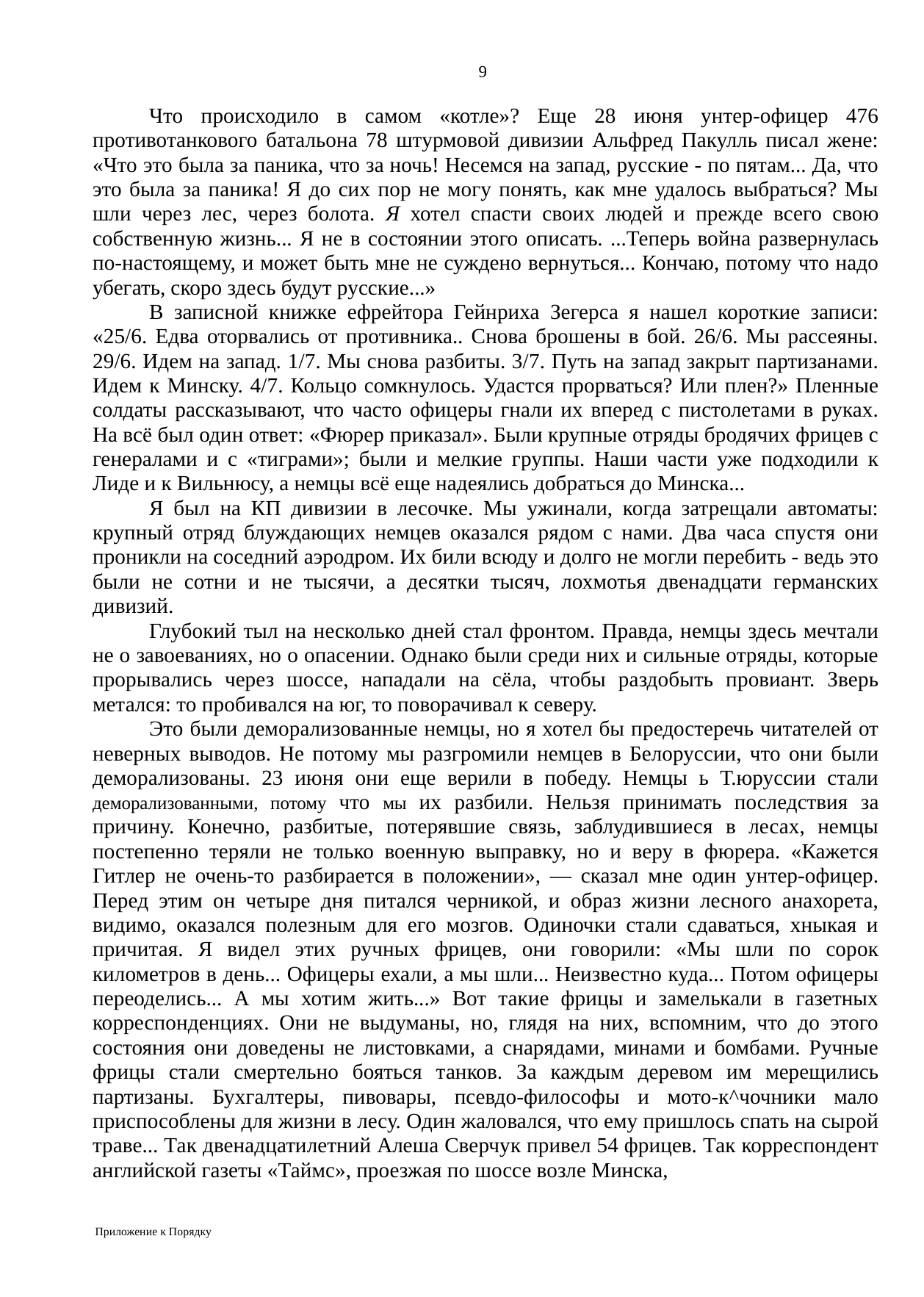

9
Что происходило в самом «котле»? Еще 28 июня унтер-офицер 476 противотанкового батальона 78 штурмовой дивизии Альфред Пакулль писал жене: «Что это была за паника, что за ночь! Несемся на запад, русские - по пятам... Да, что это была за паника! Я до сих пор не могу понять, как мне удалось выбраться? Мы шли через лес, через болота. Я хотел спасти своих людей и прежде всего свою собственную жизнь... Я не в состоянии этого описать. ...Теперь война развернулась по-настоящему, и может быть мне не суждено вернуться... Кончаю, потому что надо убегать, скоро здесь будут русские...»
В записной книжке ефрейтора Гейнриха Зегерса я нашел короткие записи: «25/6. Едва оторвались от противника.. Снова брошены в бой. 26/6. Мы рассеяны. 29/6. Идем на запад. 1/7. Мы снова разбиты. 3/7. Путь на запад закрыт партизанами. Идем к Минску. 4/7. Кольцо сомкнулось. Удастся прорваться? Или плен?» Пленные солдаты рассказывают, что часто офицеры гнали их вперед с пистолетами в руках. На всё был один ответ: «Фюрер приказал». Были крупные отряды бродячих фрицев с генералами и с «тиграми»; были и мелкие группы. Наши части уже подходили к Лиде и к Вильнюсу, а немцы всё еще надеялись добраться до Минска...
Я был на КП дивизии в лесочке. Мы ужинали, когда затрещали автоматы: крупный отряд блуждающих немцев оказался рядом с нами. Два часа спустя они проникли на соседний аэродром. Их били всюду и долго не могли перебить - ведь это были не сотни и не тысячи, а десятки тысяч, лохмотья двенадцати германских дивизий.
Глубокий тыл на несколько дней стал фронтом. Правда, немцы здесь мечтали не о завоеваниях, но о опасении. Однако были среди них и сильные отряды, которые прорывались через шоссе, нападали на сёла, чтобы раздобыть провиант. Зверь метался: то пробивался на юг, то поворачивал к северу.
Это были деморализованные немцы, но я хотел бы предостеречь читателей от неверных выводов. Не потому мы разгромили немцев в Белоруссии, что они были деморализованы. 23 июня они еще верили в победу. Немцы ь Т.юруссии стали деморализованными, потому что мы их разбили. Нельзя принимать последствия за причину. Конечно, разбитые, потерявшие связь, заблудившиеся в лесах, немцы постепенно теряли не только военную выправку, но и веру в фюрера. «Кажется Гитлер не очень-то разбирается в положении», — сказал мне один унтер-офицер. Перед этим он четыре дня питался черникой, и образ жизни лесного анахорета, видимо, оказался полезным для его мозгов. Одиночки стали сдаваться, хныкая и причитая. Я видел этих ручных фрицев, они говорили: «Мы шли по сорок километров в день... Офицеры ехали, а мы шли... Неизвестно куда... Потом офицеры переоделись... А мы хотим жить...» Вот такие фрицы и замелькали в газетных корреспонденциях. Они не выдуманы, но, глядя на них, вспомним, что до этого состояния они доведены не листовками, а снарядами, минами и бомбами. Ручные фрицы стали смертельно бояться танков. За каждым деревом им мерещились партизаны. Бухгалтеры, пивовары, псевдо-философы и мото-к^чочники мало приспособлены для жизни в лесу. Один жаловался, что ему пришлось спать на сырой траве... Так двенадцатилетний Алеша Сверчук привел 54 фрицев. Так корреспондент английской газеты «Таймс», проезжая по шоссе возле Минска,
Приложение к Порядку